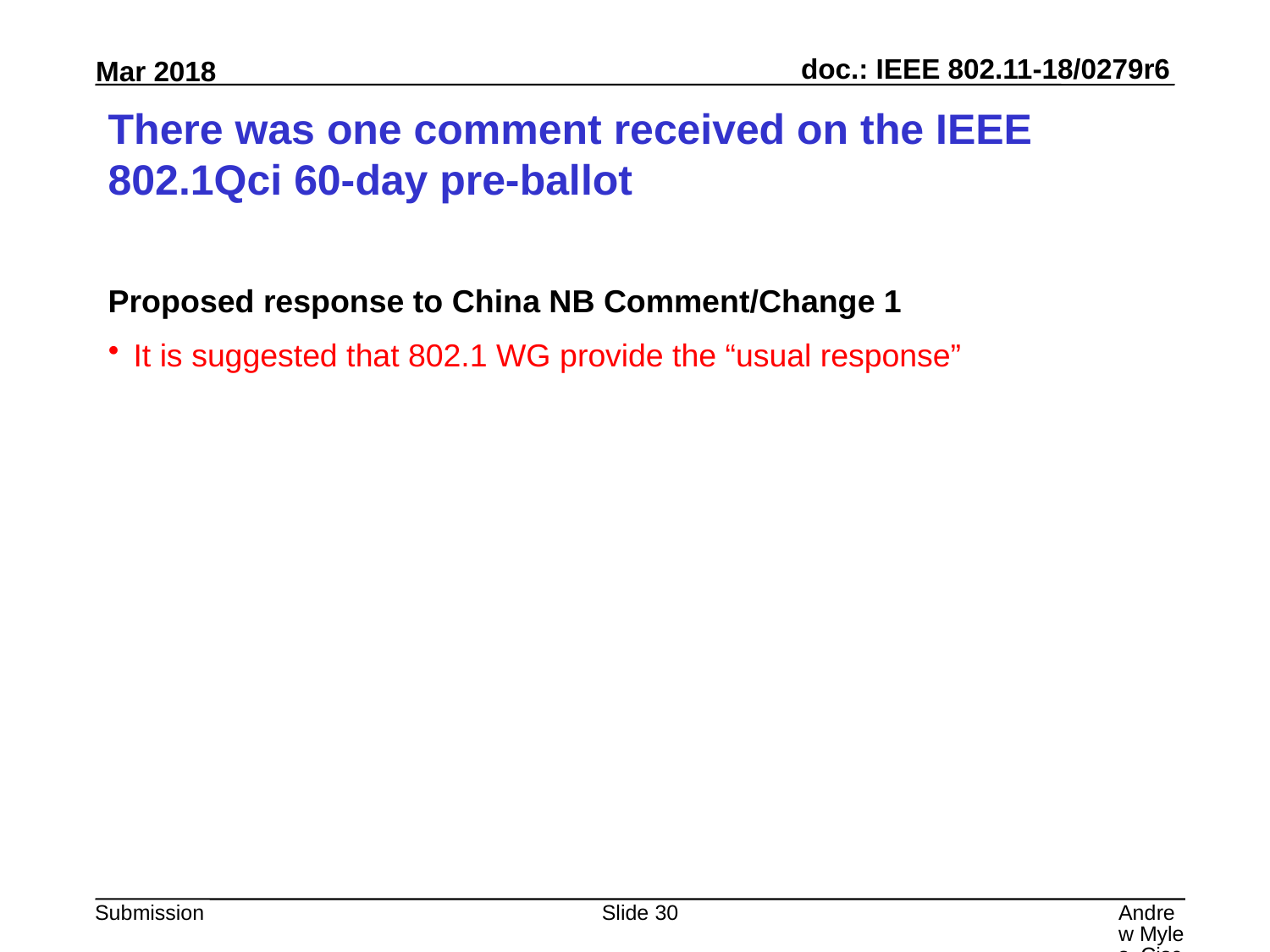

# There was one comment received on the IEEE 802.1Qci 60-day pre-ballot
Proposed response to China NB Comment/Change 1
It is suggested that 802.1 WG provide the “usual response”
Slide 30
Andrew Myles, Cisco